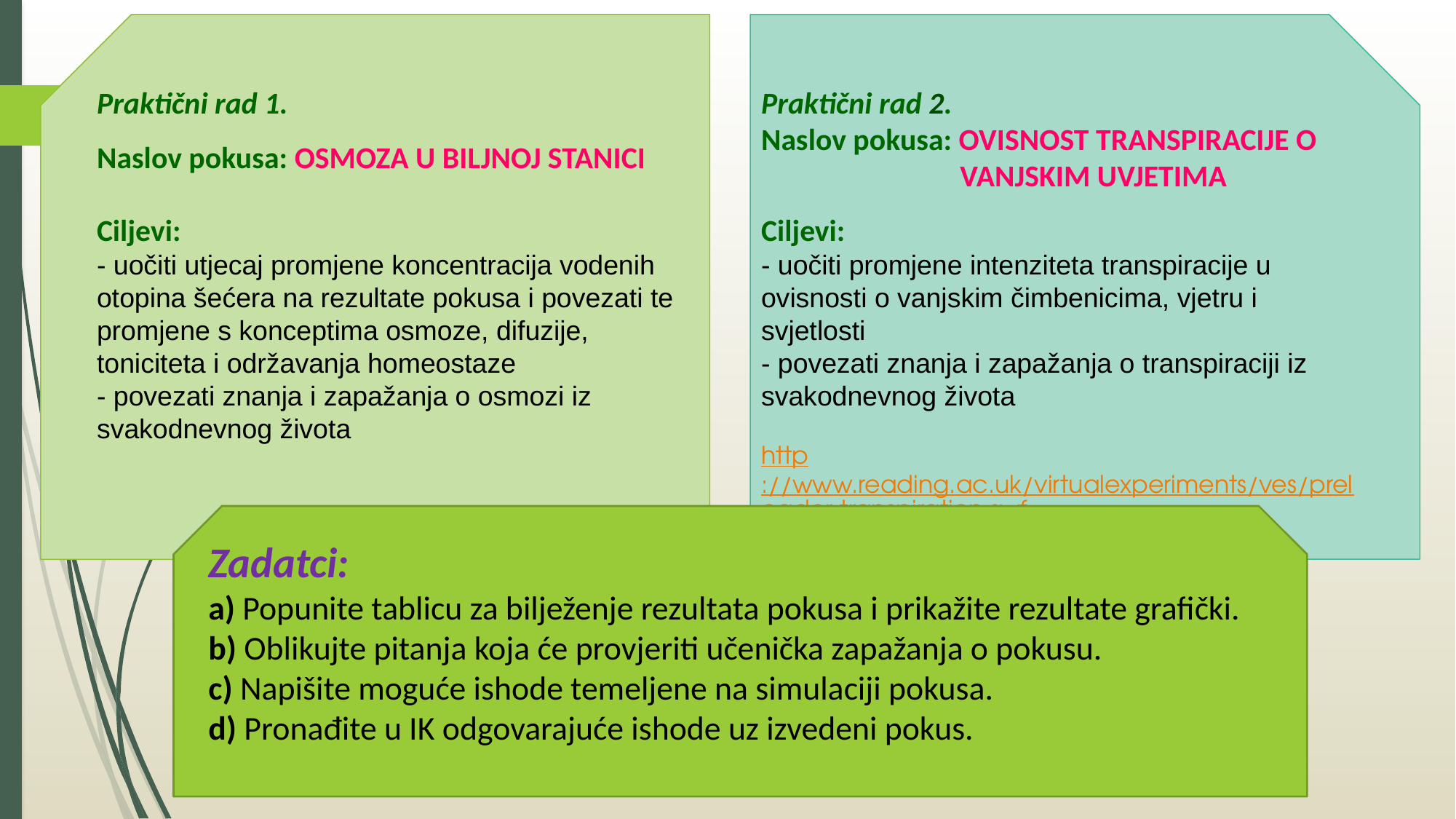

Praktični rad 1.
Naslov pokusa: OSMOZA U BILJNOJ STANICI

Ciljevi:
- uočiti utjecaj promjene koncentracija vodenih otopina šećera na rezultate pokusa i povezati te promjene s konceptima osmoze, difuzije, toniciteta i održavanja homeostaze
- povezati znanja i zapažanja o osmozi iz svakodnevnog života
Praktični rad 2.
Naslov pokusa: OVISNOST TRANSPIRACIJE O 	             VANJSKIM UVJETIMA
Ciljevi:
- uočiti promjene intenziteta transpiracije u ovisnosti o vanjskim čimbenicima, vjetru i svjetlosti
- povezati znanja i zapažanja o transpiraciji iz svakodnevnog života

http://www.reading.ac.uk/virtualexperiments/ves/preloader-transpiration.swf

Zadatci:
a) Popunite tablicu za bilježenje rezultata pokusa i prikažite rezultate grafički.
b) Oblikujte pitanja koja će provjeriti učenička zapažanja o pokusu.
c) Napišite moguće ishode temeljene na simulaciji pokusa.
d) Pronađite u IK odgovarajuće ishode uz izvedeni pokus.